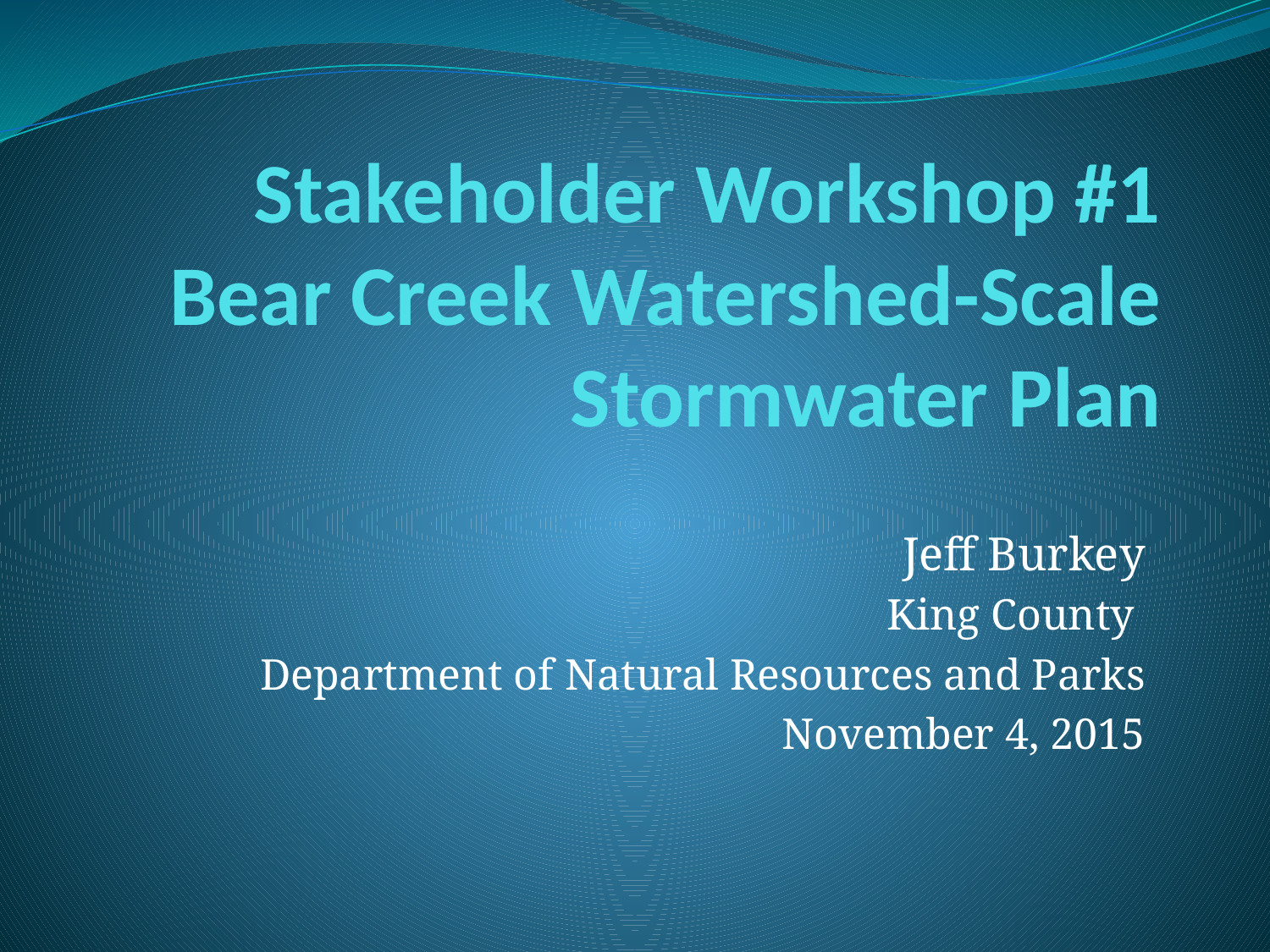

# Stakeholder Workshop #1 Bear Creek Watershed-Scale Stormwater Plan
Jeff Burkey
King County
Department of Natural Resources and Parks
November 4, 2015